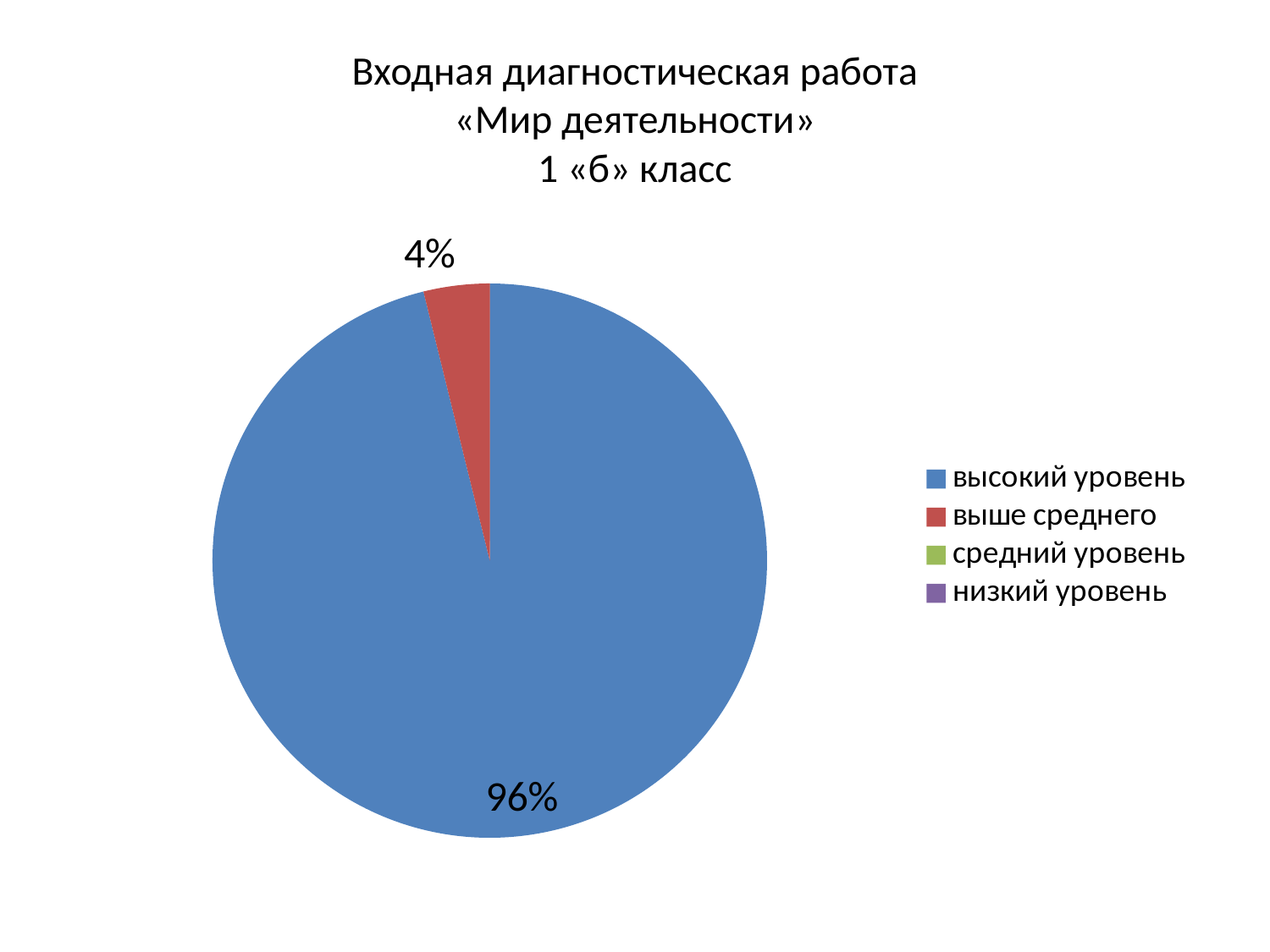

# Входная диагностическая работа «Мир деятельности» 1 «б» класс

### Chart

| Category | 1 "б" класс | % |
|---|---|---|
| высокий уровень | 25.0 | 96.15384615384616 |
| выше среднего | 1.0 | 3.8461538461538463 |
| средний уровень | 0.0 | 0.0 |
| низкий уровень | 0.0 | 0.0 |